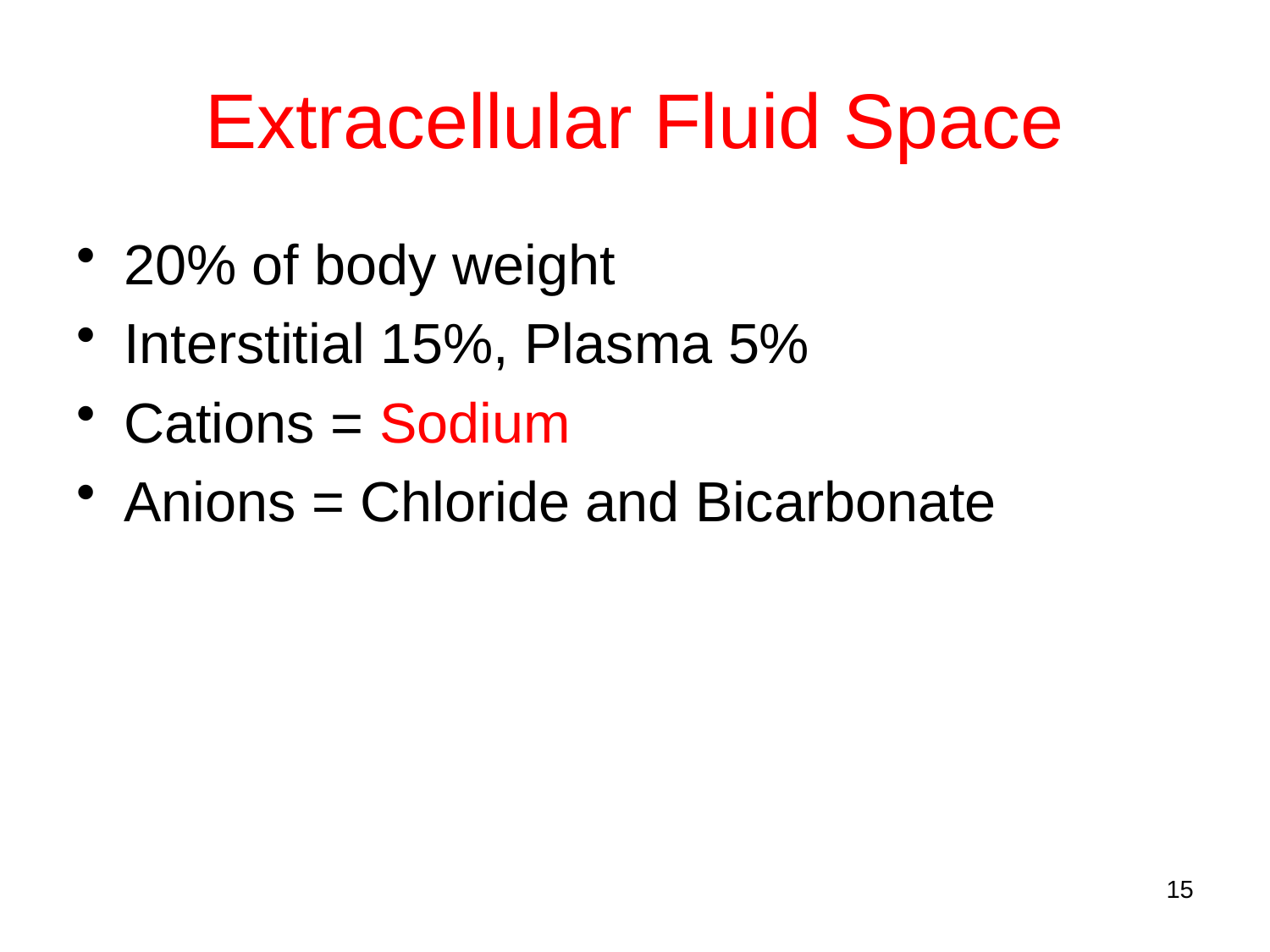

# Extracellular Fluid Space
20% of body weight
Interstitial 15%, Plasma 5%
Cations = Sodium
Anions = Chloride and Bicarbonate

15